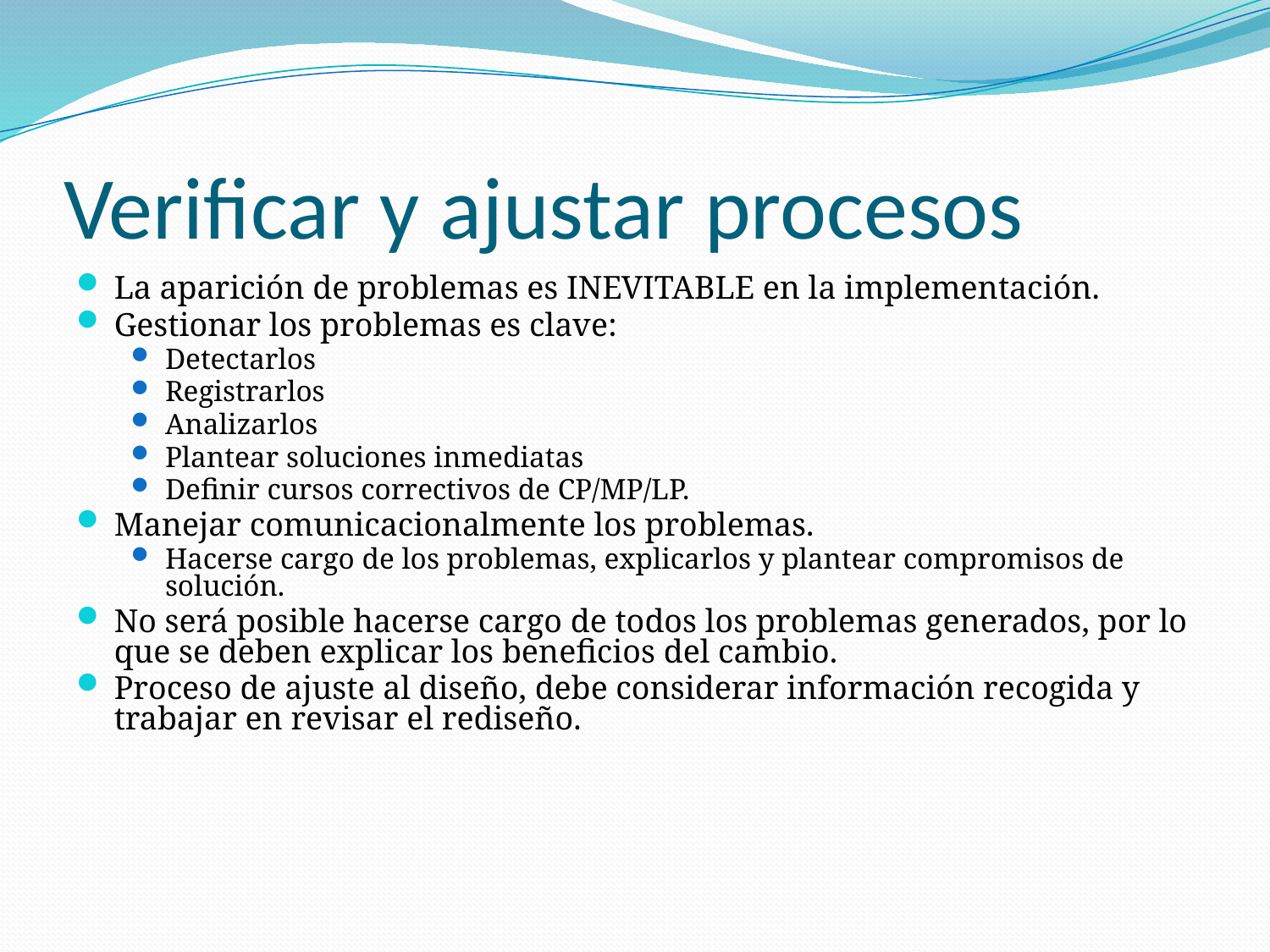

# Verificar y ajustar procesos
La aparición de problemas es INEVITABLE en la implementación.
Gestionar los problemas es clave:
Detectarlos
Registrarlos
Analizarlos
Plantear soluciones inmediatas
Definir cursos correctivos de CP/MP/LP.
Manejar comunicacionalmente los problemas.
Hacerse cargo de los problemas, explicarlos y plantear compromisos de solución.
No será posible hacerse cargo de todos los problemas generados, por lo que se deben explicar los beneficios del cambio.
Proceso de ajuste al diseño, debe considerar información recogida y trabajar en revisar el rediseño.